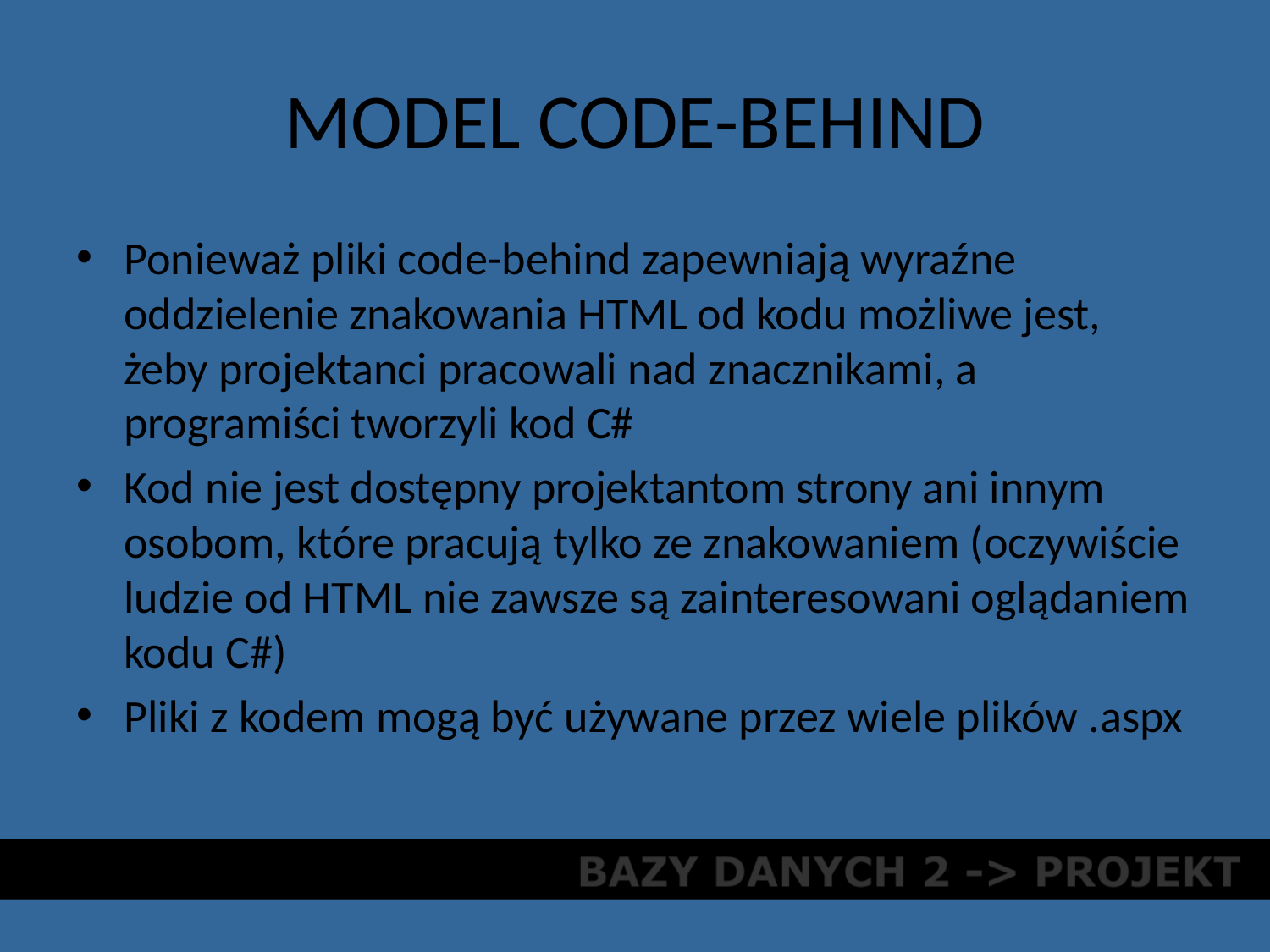

# MODEL CODE-BEHIND
Ponieważ pliki code-behind zapewniają wyraźne oddzielenie znakowania HTML od kodu możliwe jest, żeby projektanci pracowali nad znacznikami, a programiści tworzyli kod C#
Kod nie jest dostępny projektantom strony ani innym osobom, które pracują tylko ze znakowaniem (oczywiście ludzie od HTML nie zawsze są zainteresowani oglądaniem kodu C#)
Pliki z kodem mogą być używane przez wiele plików .aspx